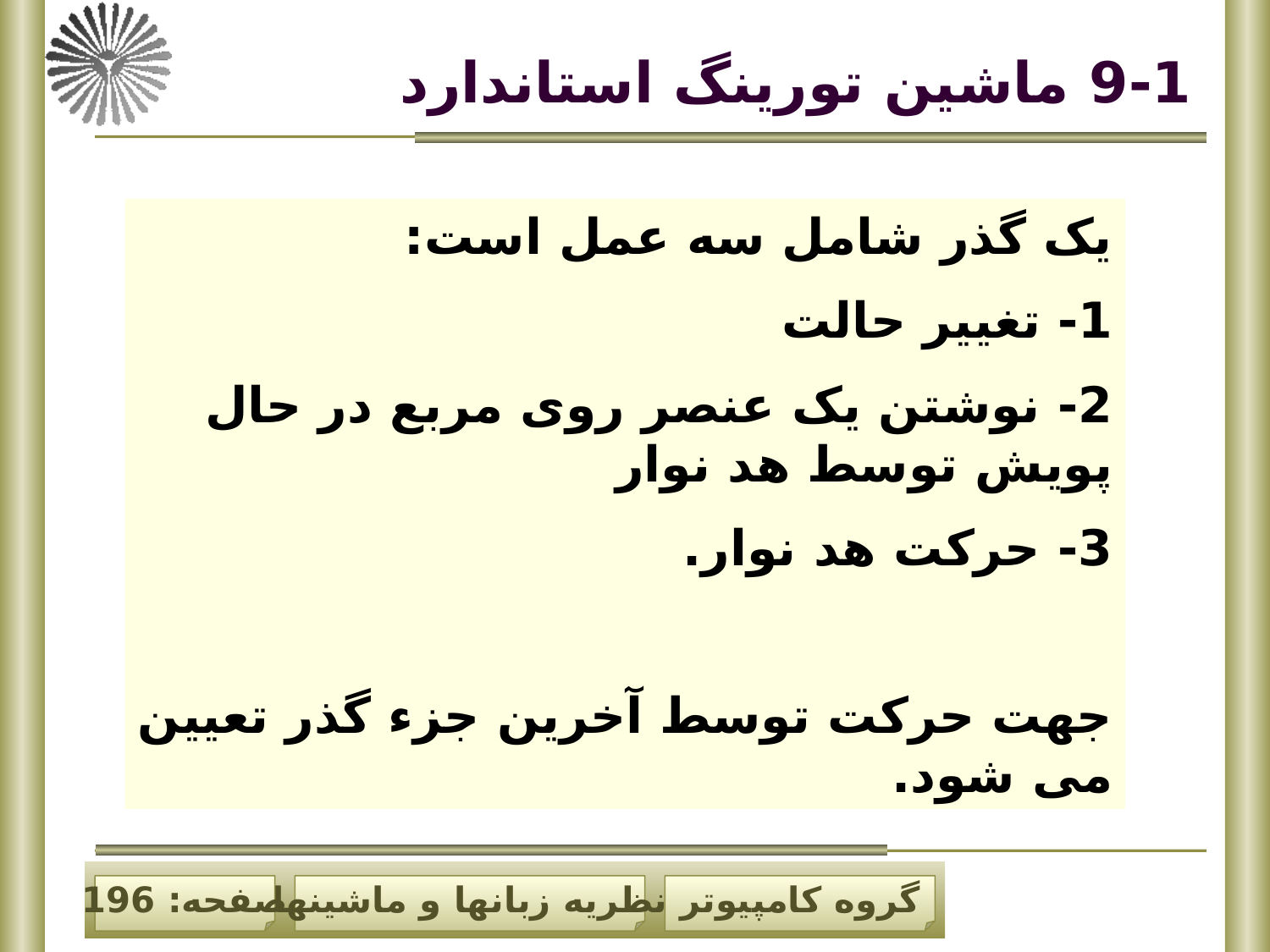

# 9-1 ماشین تورینگ استاندارد
یک گذر شامل سه عمل است:
1- تغییر حالت
2- نوشتن یک عنصر روی مربع در حال پویش توسط هد نوار
3- حرکت هد نوار.

جهت حرکت توسط آخرین جزء گذر تعیین می شود.